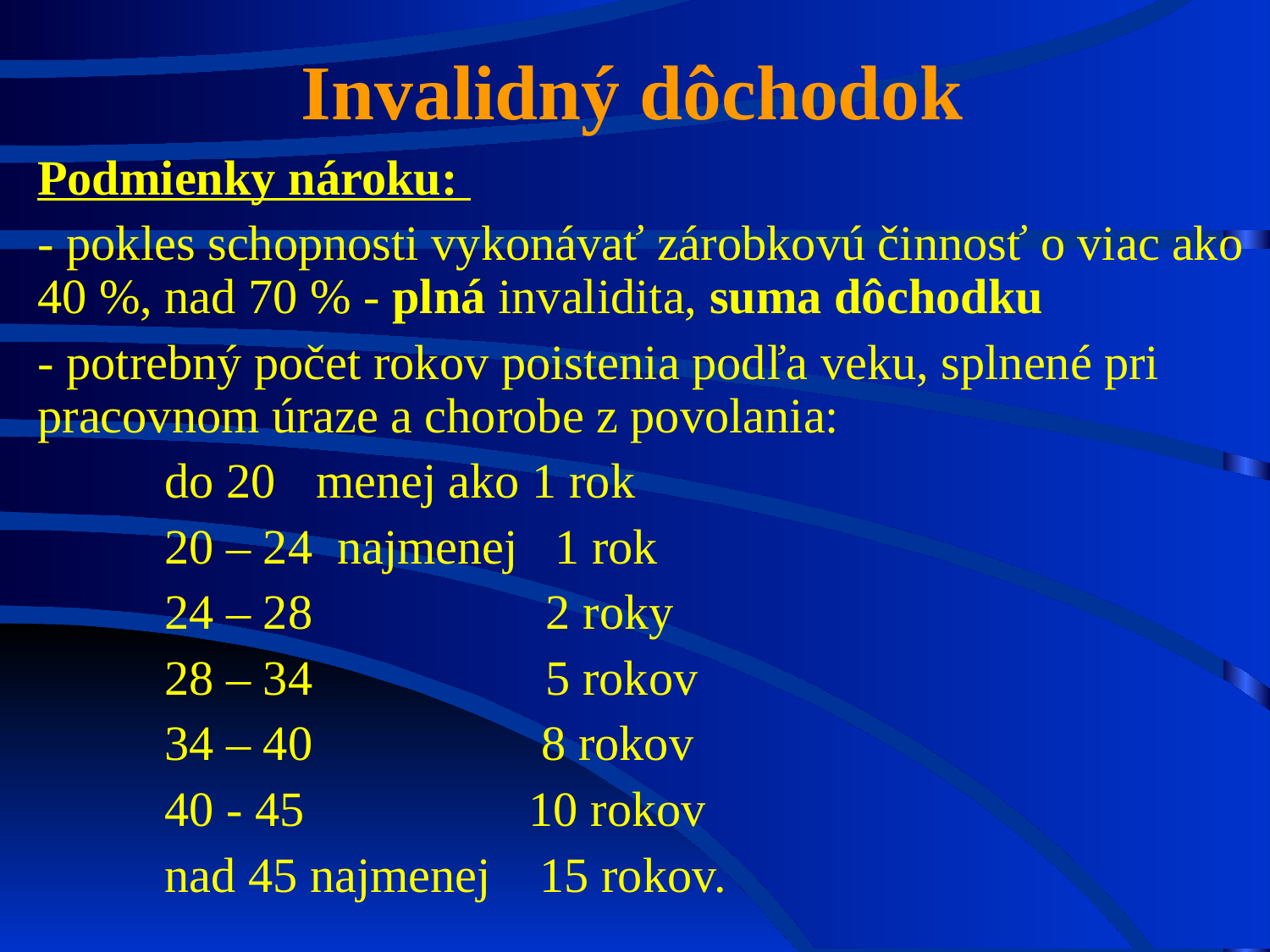

Invalidný dôchodok
Podmienky nároku:
- pokles schopnosti vykonávať zárobkovú činnosť o viac ako 40 %, nad 70 % - plná invalidita, suma dôchodku
- potrebný počet rokov poistenia podľa veku, splnené pri pracovnom úraze a chorobe z povolania:
	do 20 	  menej ako 1 rok
	20 – 24  najmenej   1 rok
	24 – 28                   2 roky
	28 – 34	 	5 rokov
	34 – 40	          8 rokov
	40 - 45	         10 rokov
	nad 45 najmenej    15 rokov.